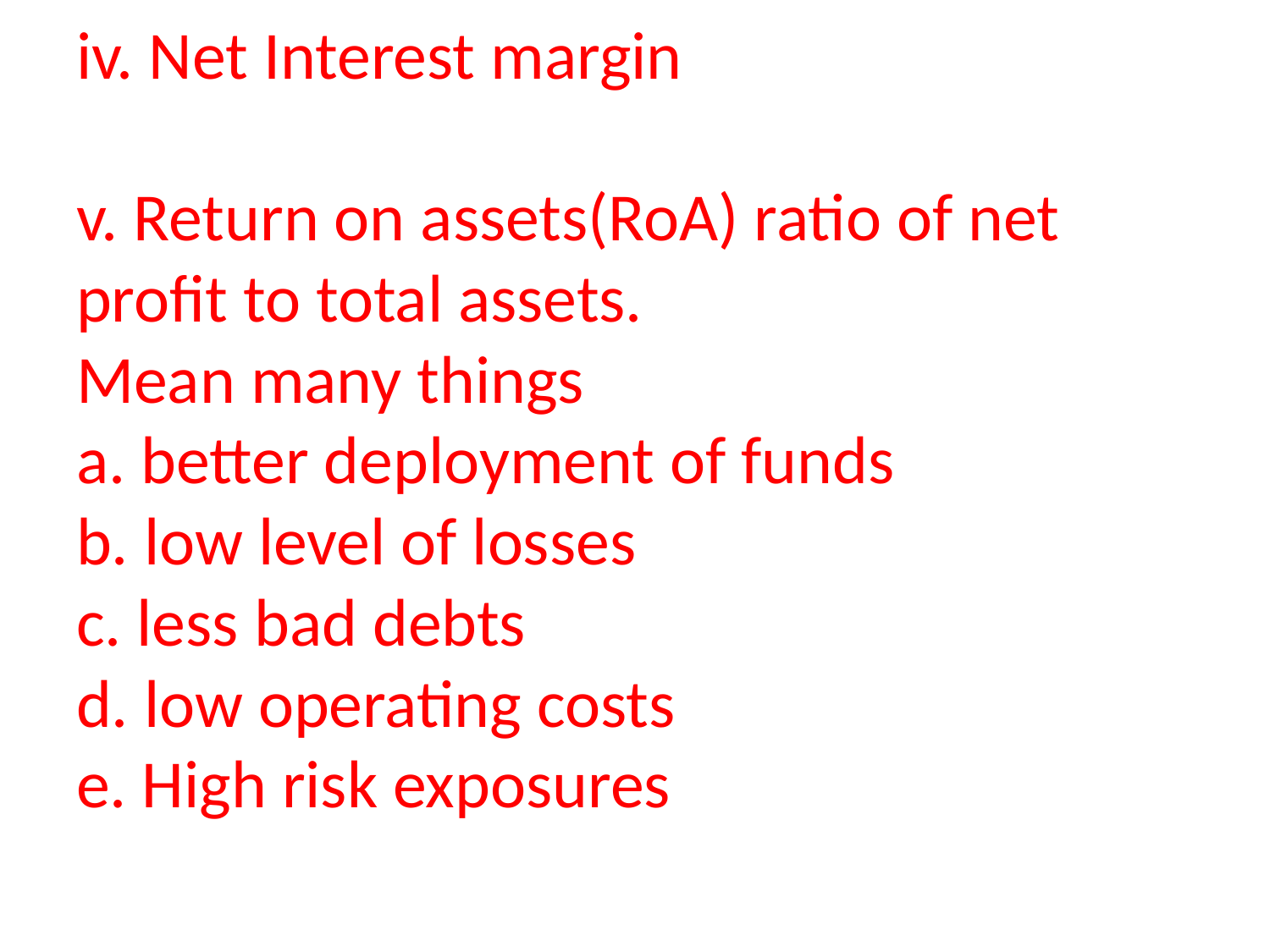

# iv. Net Interest margin v. Return on assets(RoA) ratio of net profit to total assets. Mean many things a. better deployment of funds b. low level of losses c. less bad debts d. low operating costs e. High risk exposures